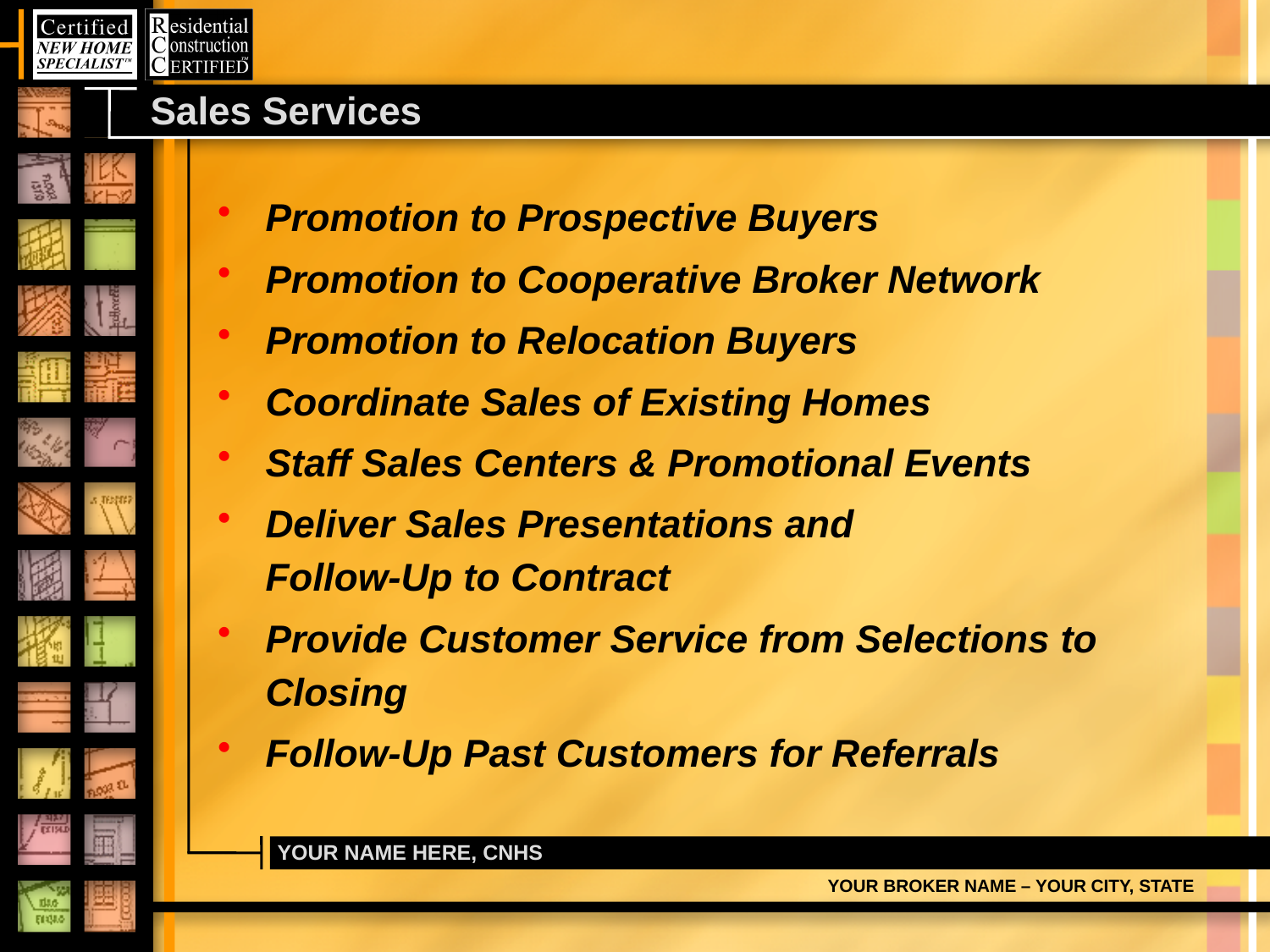

# Sales Services
Promotion to Prospective Buyers
Promotion to Cooperative Broker Network
Promotion to Relocation Buyers
Coordinate Sales of Existing Homes
Staff Sales Centers & Promotional Events
Deliver Sales Presentations and
Follow-Up to Contract
Provide Customer Service from Selections to Closing
Follow-Up Past Customers for Referrals
YOUR NAME HERE, CNHS